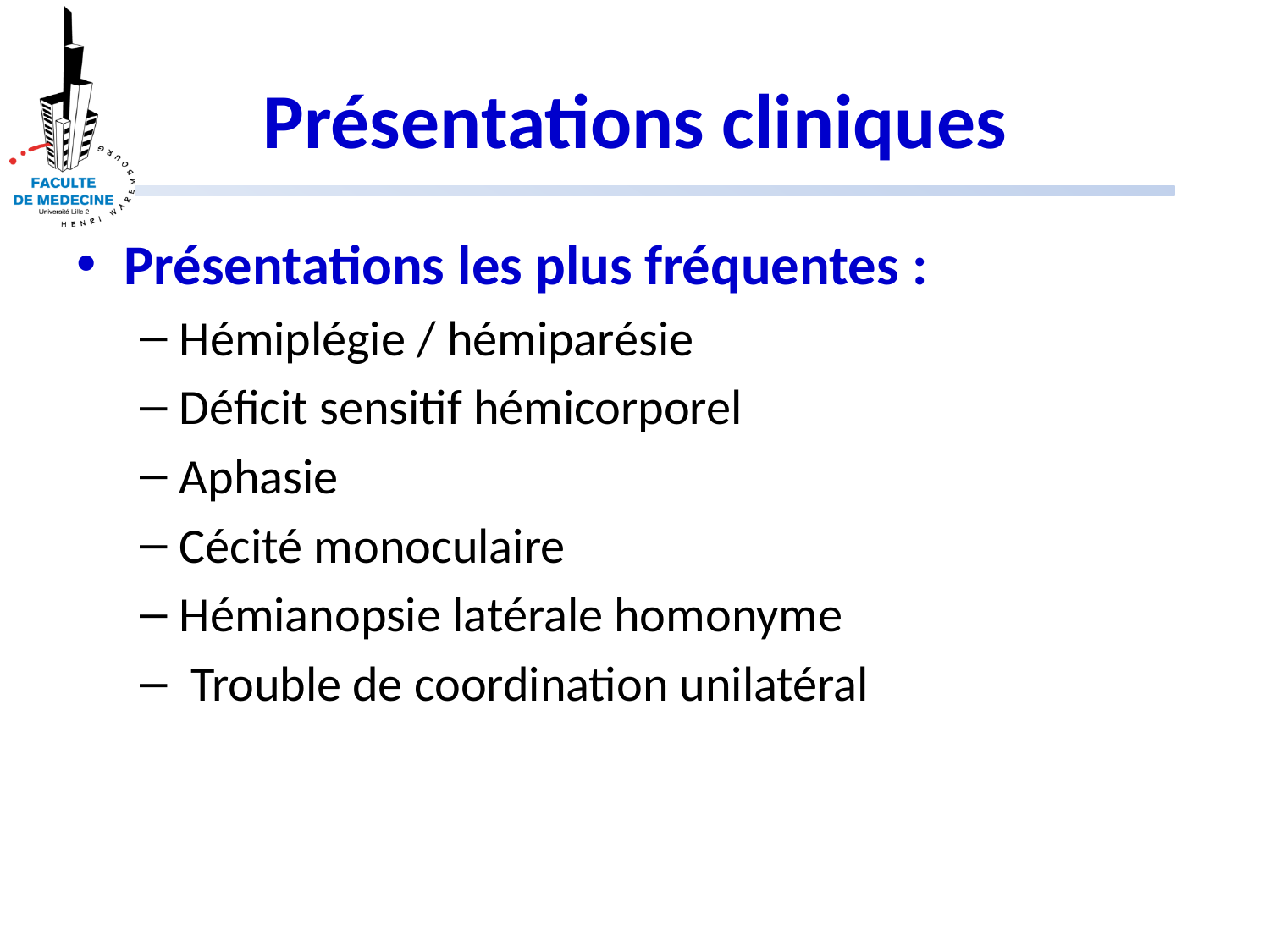

# Présentations cliniques
Présentations les plus fréquentes :
Hémiplégie / hémiparésie
Déficit sensitif hémicorporel
Aphasie
Cécité monoculaire
Hémianopsie latérale homonyme
 Trouble de coordination unilatéral